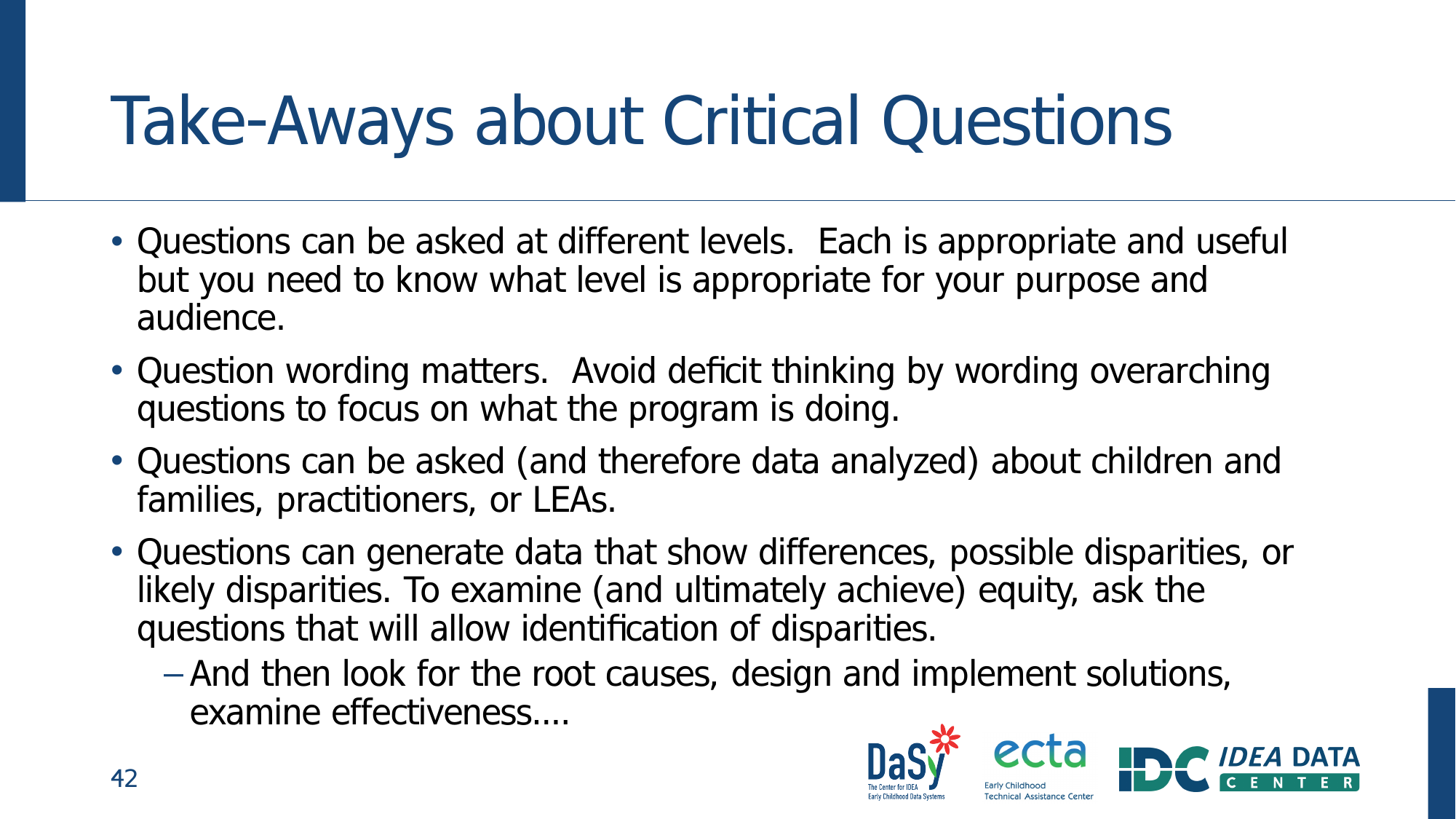

# Take-Aways about Critical Questions
Questions can be asked at different levels.  Each is appropriate and useful but you need to know what level is appropriate for your purpose and audience.
Question wording matters.  Avoid deficit thinking by wording overarching questions to focus on what the program is doing.
Questions can be asked (and therefore data analyzed) about children and families, practitioners, or LEAs.
Questions can generate data that show differences, possible disparities, or likely disparities. To examine (and ultimately achieve) equity, ask the questions that will allow identification of disparities.
And then look for the root causes, design and implement solutions, examine effectiveness….